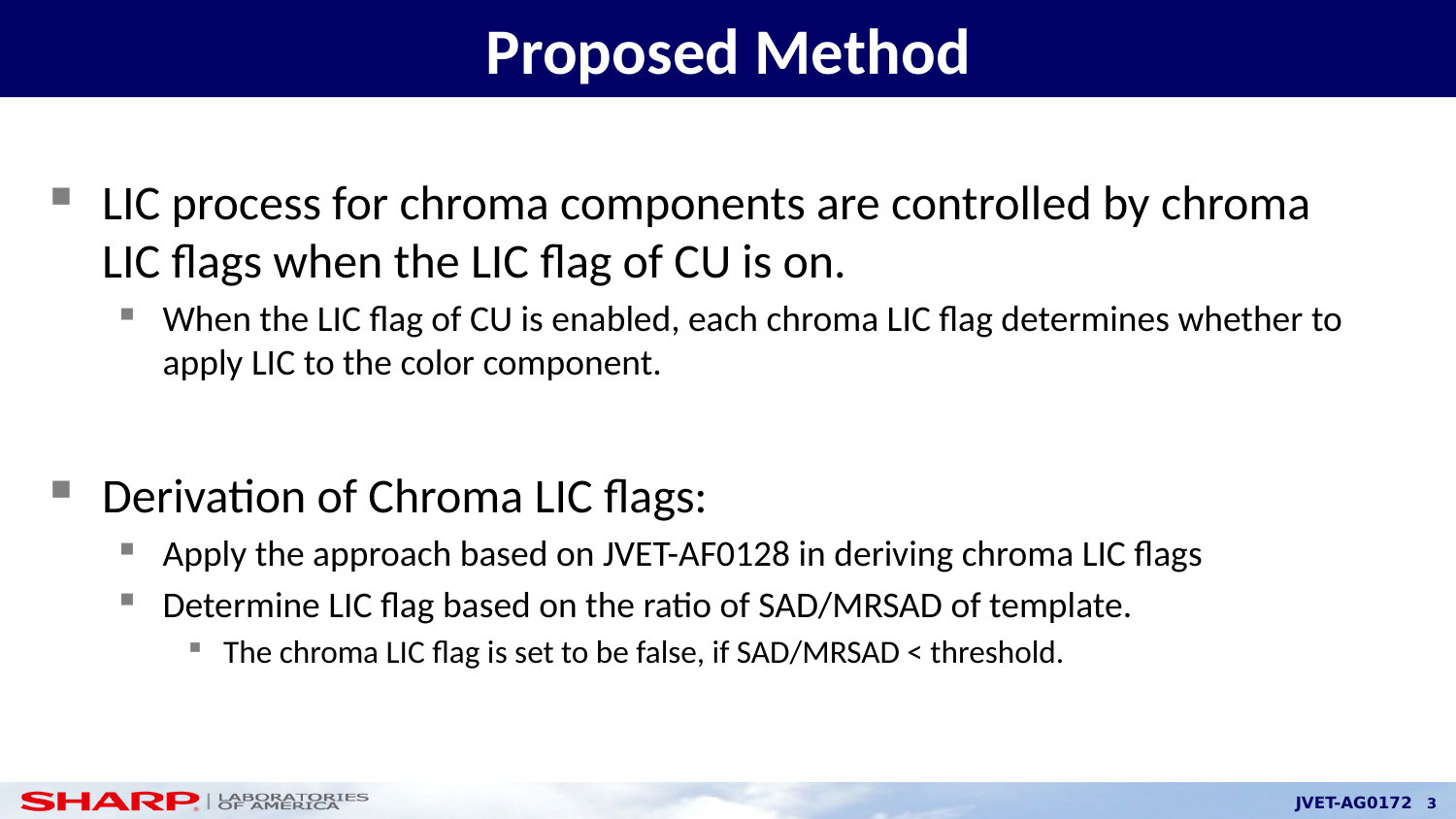

# Proposed Method

LIC process for chroma components are controlled by chroma LIC flags when the LIC flag of CU is on.
When the LIC flag of CU is enabled, each chroma LIC flag determines whether to apply LIC to the color component.

Derivation of Chroma LIC flags:
Apply the approach based on JVET-AF0128 in deriving chroma LIC flags
Determine LIC flag based on the ratio of SAD/MRSAD of template.
The chroma LIC flag is set to be false, if SAD/MRSAD < threshold.